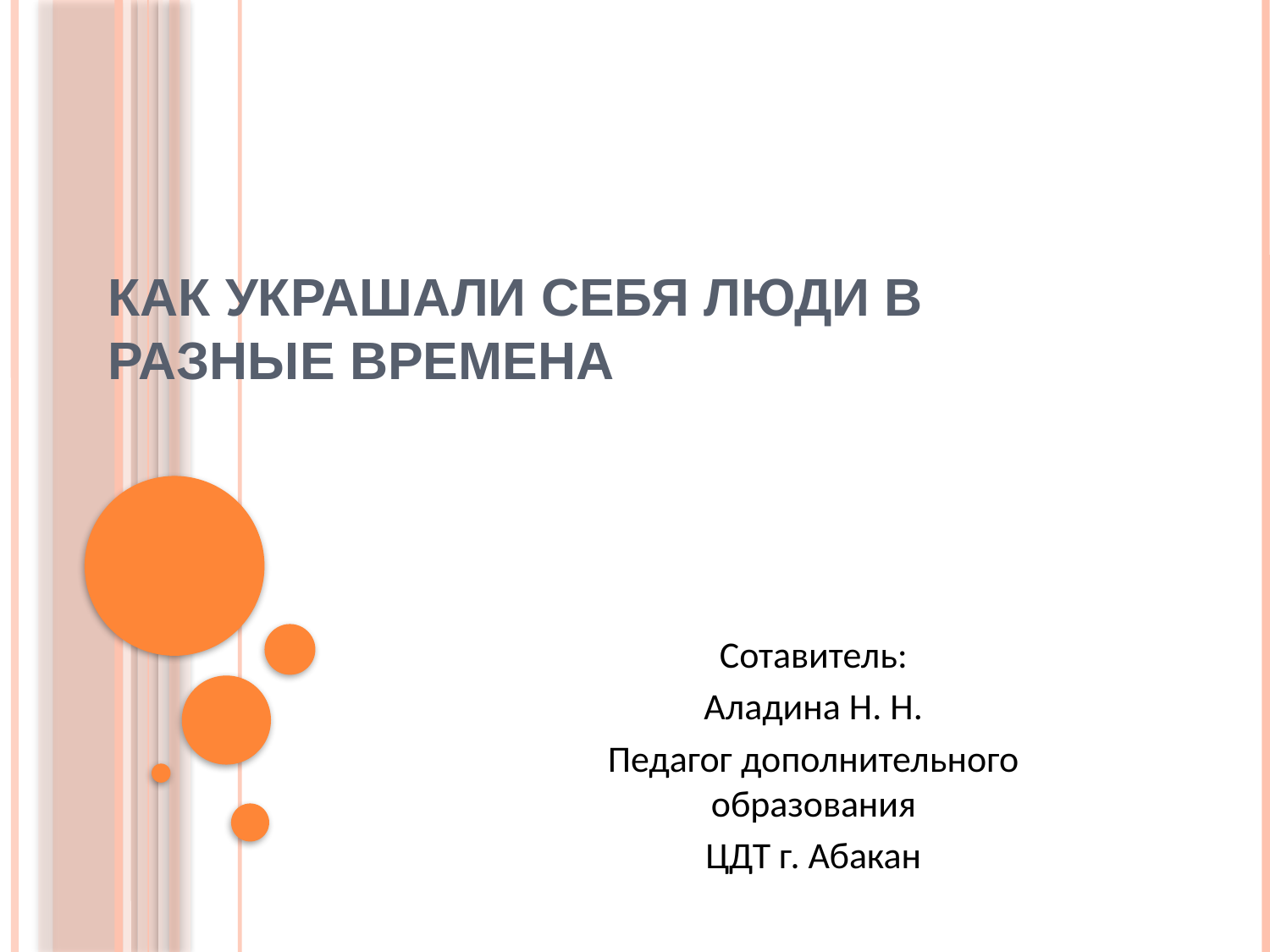

# Как украшали себя люди в разные времена
Сотавитель:
Аладина Н. Н.
Педагог дополнительного образования
ЦДТ г. Абакан